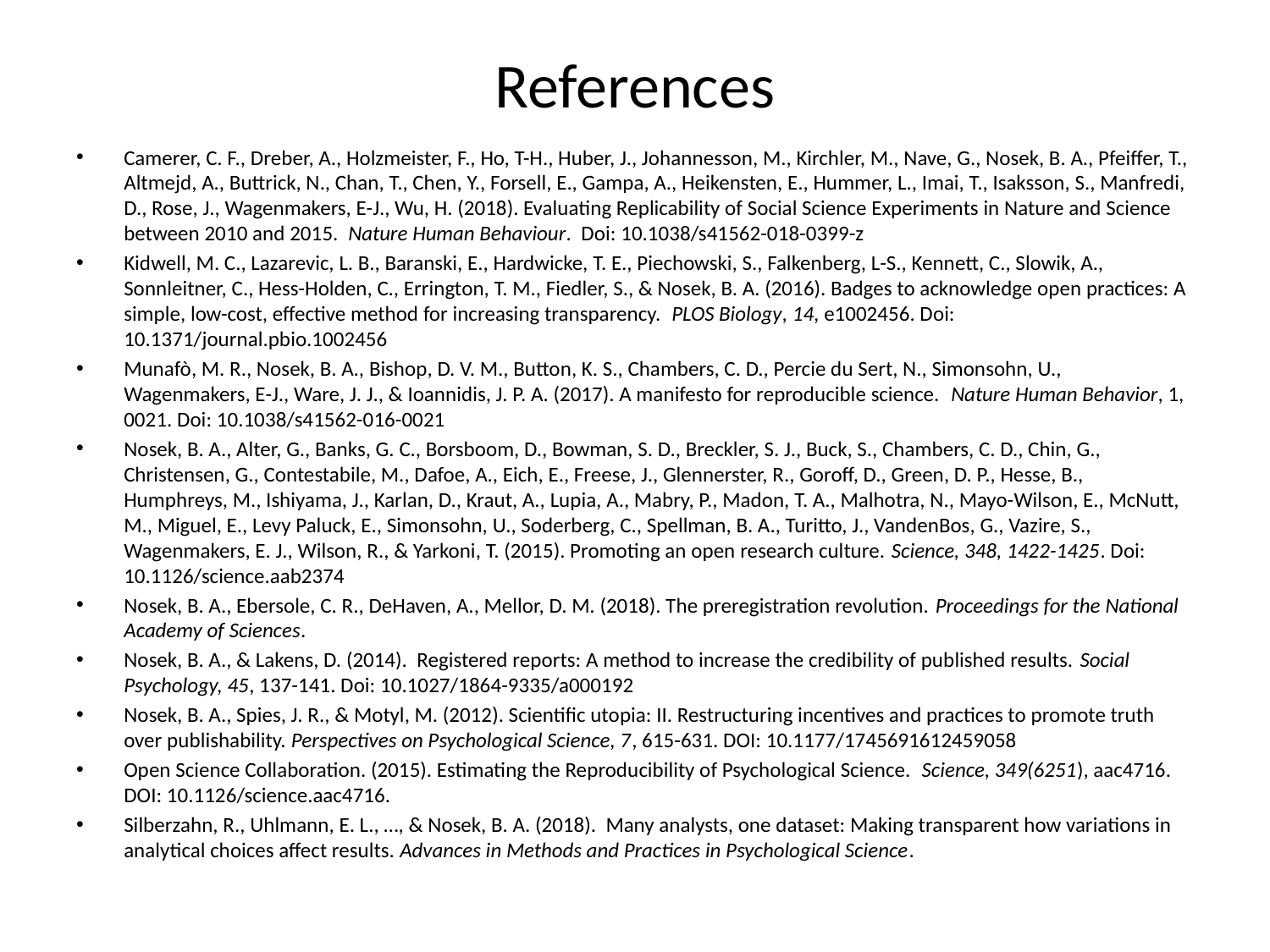

# References
Camerer, C. F., Dreber, A., Holzmeister, F., Ho, T-H., Huber, J., Johannesson, M., Kirchler, M., Nave, G., Nosek, B. A., Pfeiffer, T., Altmejd, A., Buttrick, N., Chan, T., Chen, Y., Forsell, E., Gampa, A., Heikensten, E., Hummer, L., Imai, T., Isaksson, S., Manfredi, D., Rose, J., Wagenmakers, E-J., Wu, H. (2018). Evaluating Replicability of Social Science Experiments in Nature and Science between 2010 and 2015.  Nature Human Behaviour.  Doi: 10.1038/s41562-018-0399-z
Kidwell, M. C., Lazarevic, L. B., Baranski, E., Hardwicke, T. E., Piechowski, S., Falkenberg, L-S., Kennett, C., Slowik, A., Sonnleitner, C., Hess-Holden, C., Errington, T. M., Fiedler, S., & Nosek, B. A. (2016). Badges to acknowledge open practices: A simple, low-cost, effective method for increasing transparency.  PLOS Biology, 14, e1002456. Doi: 10.1371/journal.pbio.1002456
Munafò, M. R., Nosek, B. A., Bishop, D. V. M., Button, K. S., Chambers, C. D., Percie du Sert, N., Simonsohn, U., Wagenmakers, E-J., Ware, J. J., & Ioannidis, J. P. A. (2017). A manifesto for reproducible science.  Nature Human Behavior, 1, 0021. Doi: 10.1038/s41562-016-0021
Nosek, B. A., Alter, G., Banks, G. C., Borsboom, D., Bowman, S. D., Breckler, S. J., Buck, S., Chambers, C. D., Chin, G., Christensen, G., Contestabile, M., Dafoe, A., Eich, E., Freese, J., Glennerster, R., Goroff, D., Green, D. P., Hesse, B., Humphreys, M., Ishiyama, J., Karlan, D., Kraut, A., Lupia, A., Mabry, P., Madon, T. A., Malhotra, N., Mayo-Wilson, E., McNutt, M., Miguel, E., Levy Paluck, E., Simonsohn, U., Soderberg, C., Spellman, B. A., Turitto, J., VandenBos, G., Vazire, S., Wagenmakers, E. J., Wilson, R., & Yarkoni, T. (2015). Promoting an open research culture. Science, 348, 1422-1425. Doi: 10.1126/science.aab2374
Nosek, B. A., Ebersole, C. R., DeHaven, A., Mellor, D. M. (2018). The preregistration revolution. Proceedings for the National Academy of Sciences.
Nosek, B. A., & Lakens, D. (2014).  Registered reports: A method to increase the credibility of published results. Social Psychology, 45, 137-141. Doi: 10.1027/1864-9335/a000192
Nosek, B. A., Spies, J. R., & Motyl, M. (2012). Scientific utopia: II. Restructuring incentives and practices to promote truth over publishability. Perspectives on Psychological Science, 7, 615-631. DOI: 10.1177/1745691612459058
Open Science Collaboration. (2015). Estimating the Reproducibility of Psychological Science.  Science, 349(6251), aac4716. DOI: 10.1126/science.aac4716.
Silberzahn, R., Uhlmann, E. L., …, & Nosek, B. A. (2018).  Many analysts, one dataset: Making transparent how variations in analytical choices affect results. Advances in Methods and Practices in Psychological Science.